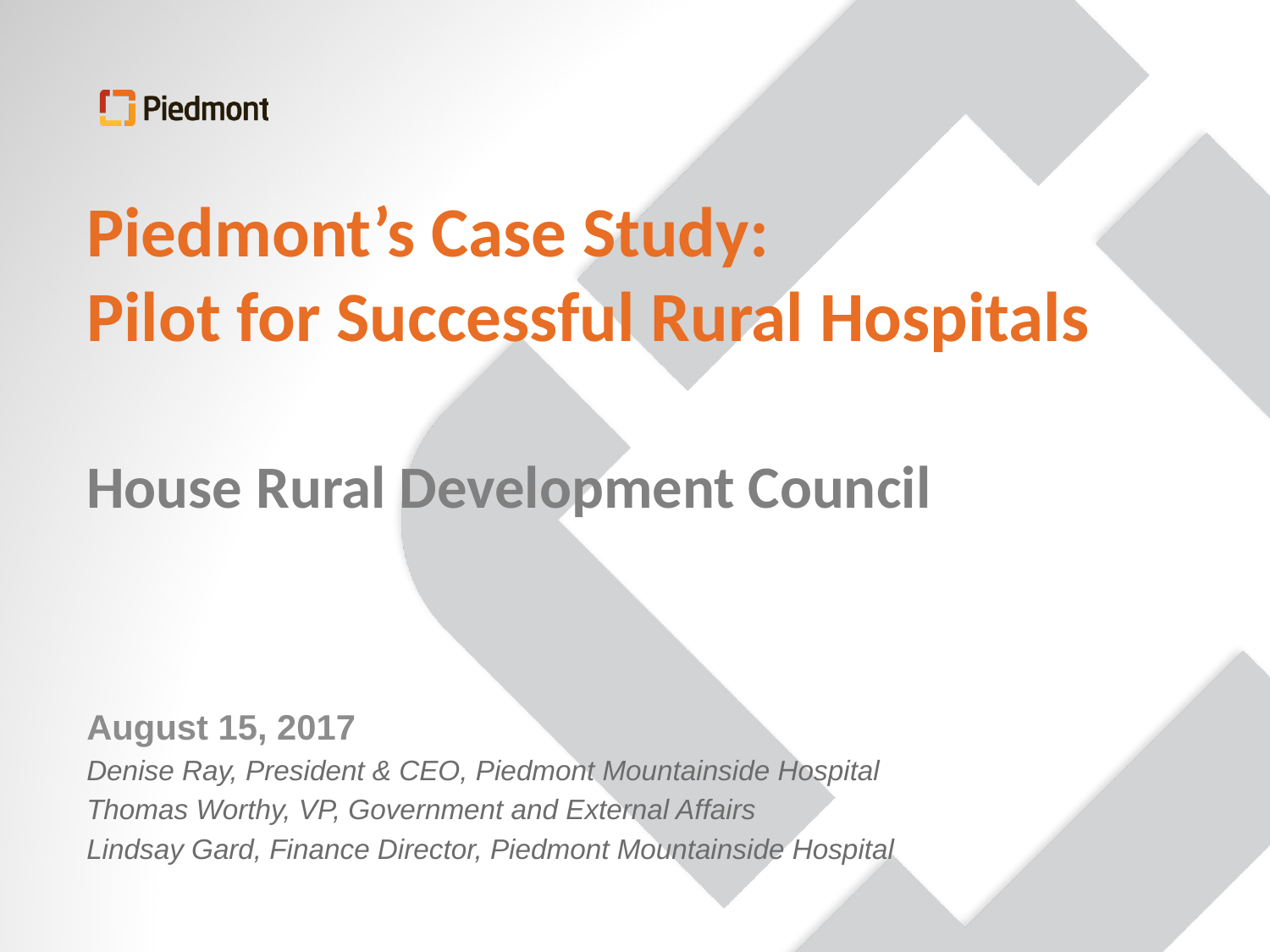

# Piedmont’s Case Study: Pilot for Successful Rural Hospitals House Rural Development Council
August 15, 2017
Denise Ray, President & CEO, Piedmont Mountainside Hospital
Thomas Worthy, VP, Government and External Affairs
Lindsay Gard, Finance Director, Piedmont Mountainside Hospital